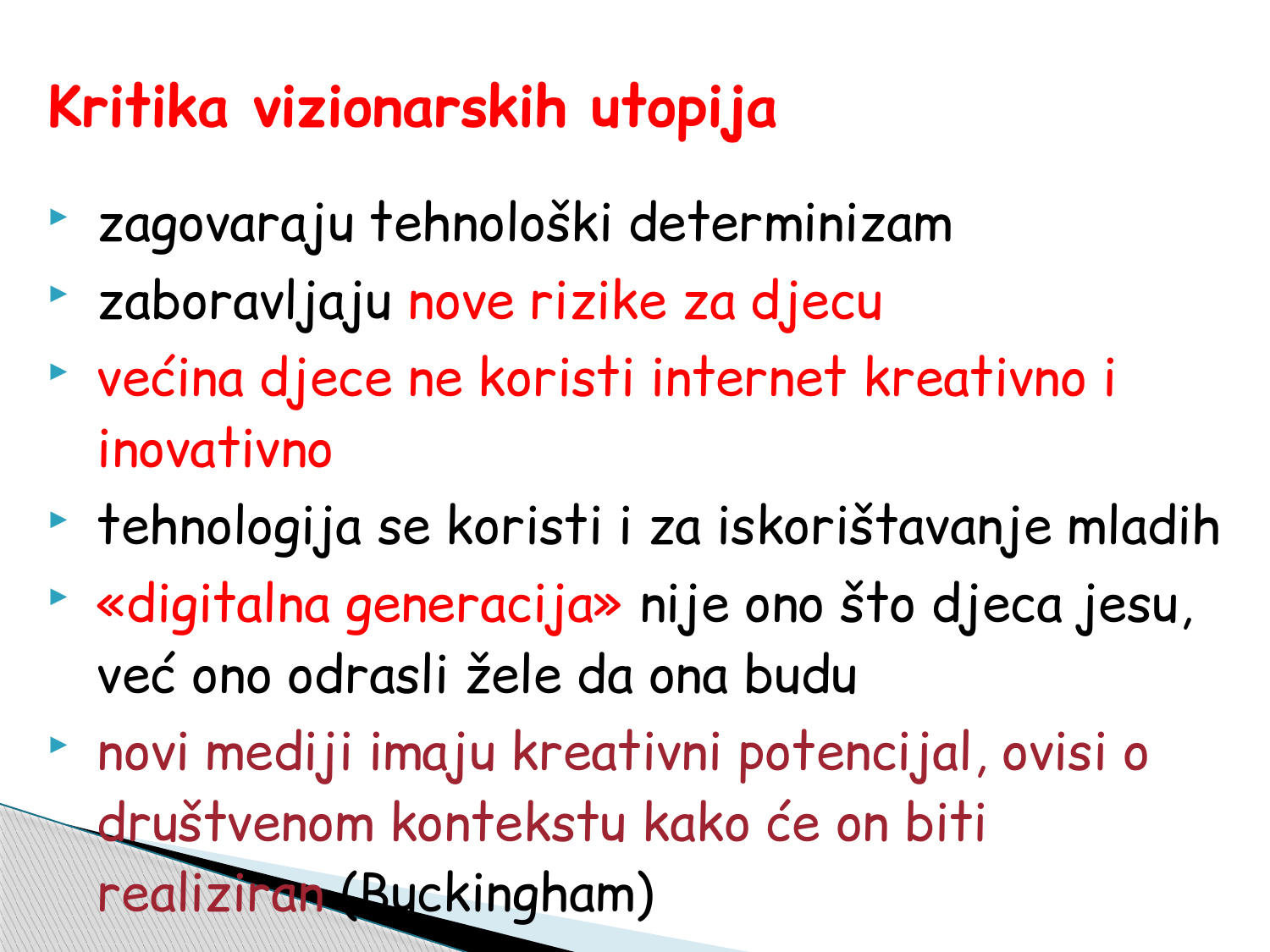

# Kritika vizionarskih utopija
zagovaraju tehnološki determinizam
zaboravljaju nove rizike za djecu
većina djece ne koristi internet kreativno i inovativno
tehnologija se koristi i za iskorištavanje mladih
«digitalna generacija» nije ono što djeca jesu, već ono odrasli žele da ona budu
novi mediji imaju kreativni potencijal, ovisi o društvenom kontekstu kako će on biti realiziran (Buckingham)